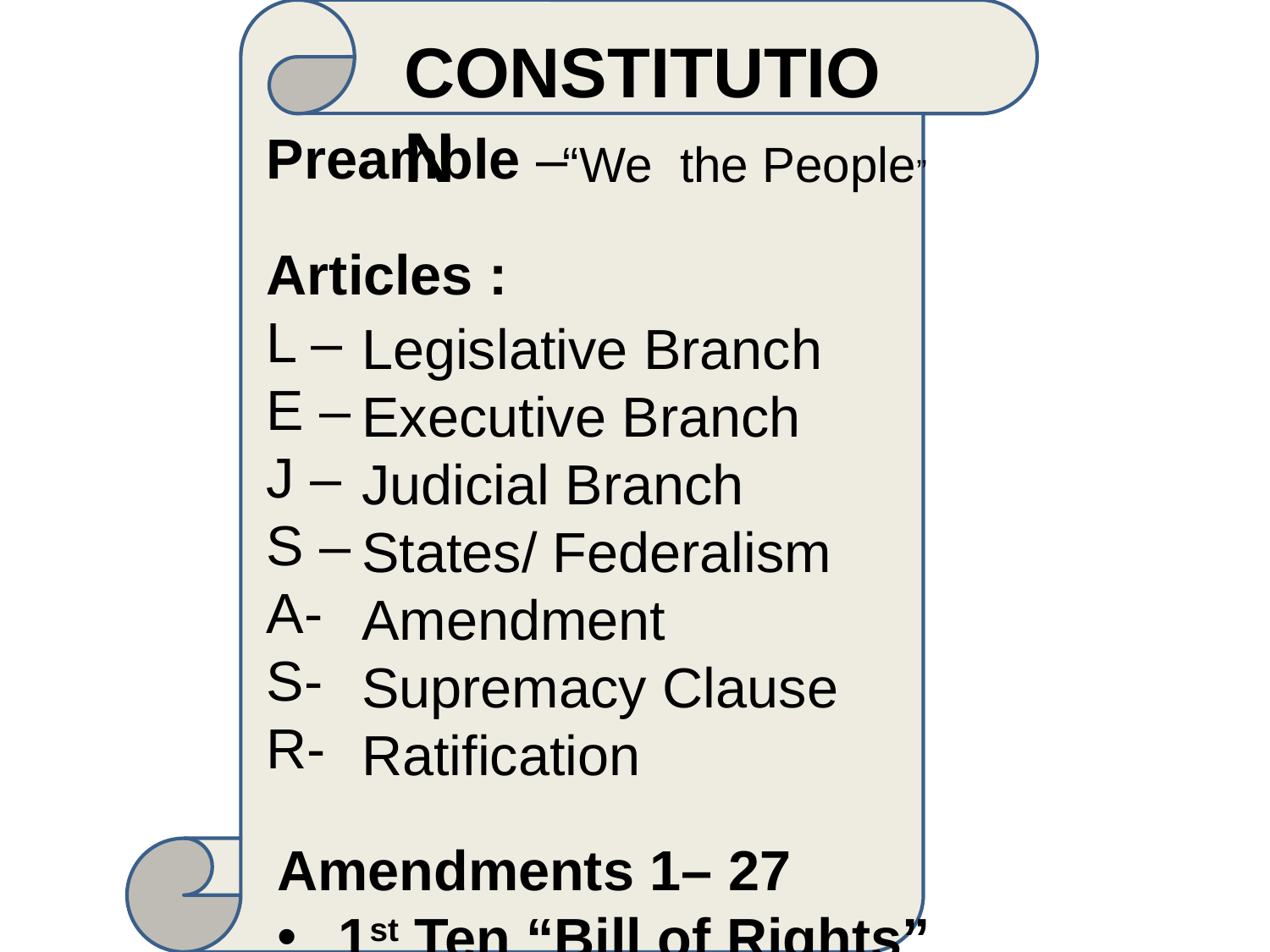

CONSTITUTION
Preamble –
“We  the People”
Articles :
L –
E –
J –
S –
A-
S-
R-
Legislative Branch
Executive Branch
Judicial Branch
States/ Federalism
Amendment
Supremacy Clause
Ratification
Amendments 1– 27
  1st Ten “Bill of Rights”